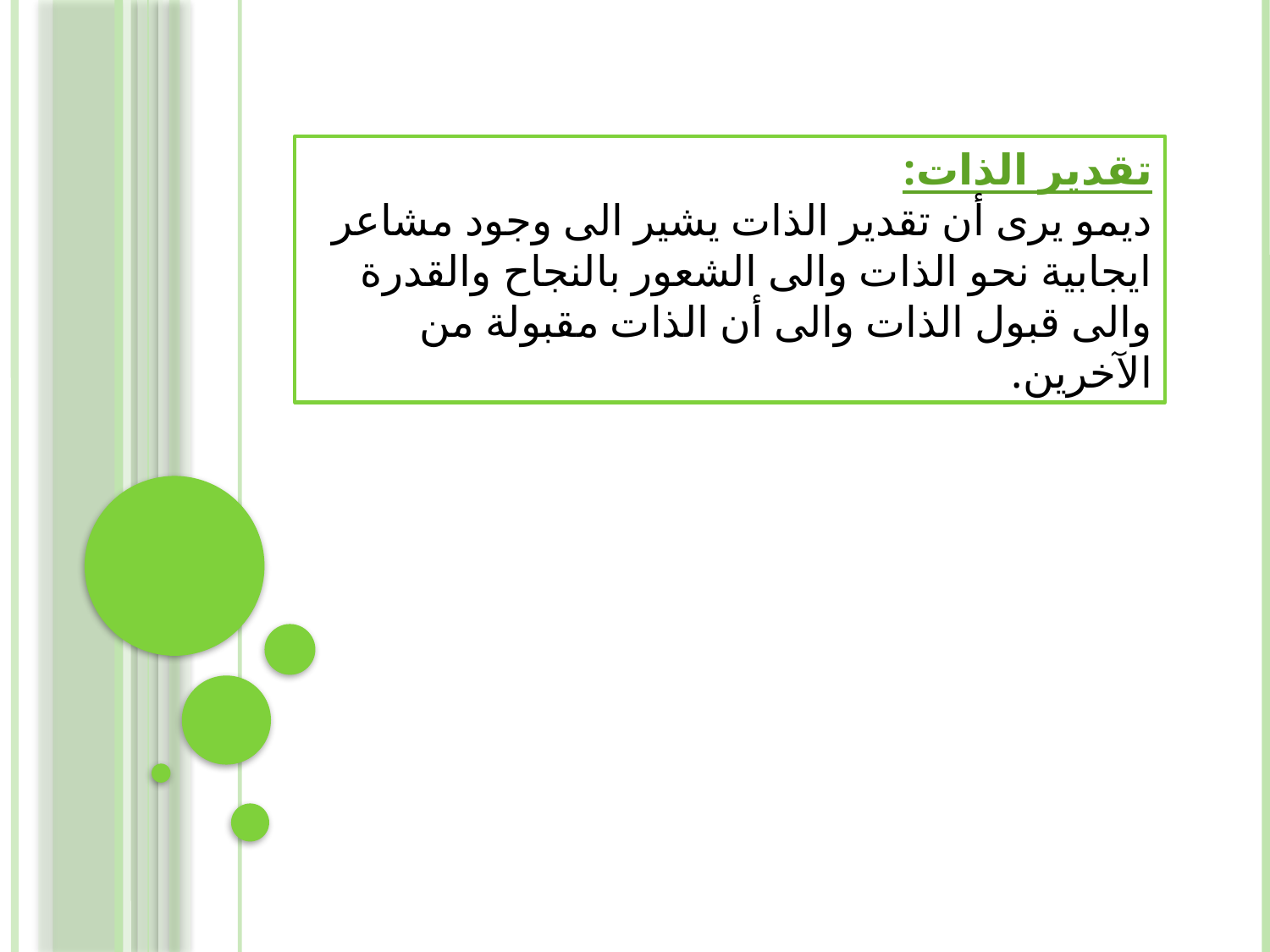

تقدير الذات:
ديمو يرى أن تقدير الذات يشير الى وجود مشاعر ايجابية نحو الذات والى الشعور بالنجاح والقدرة والى قبول الذات والى أن الذات مقبولة من الآخرين.